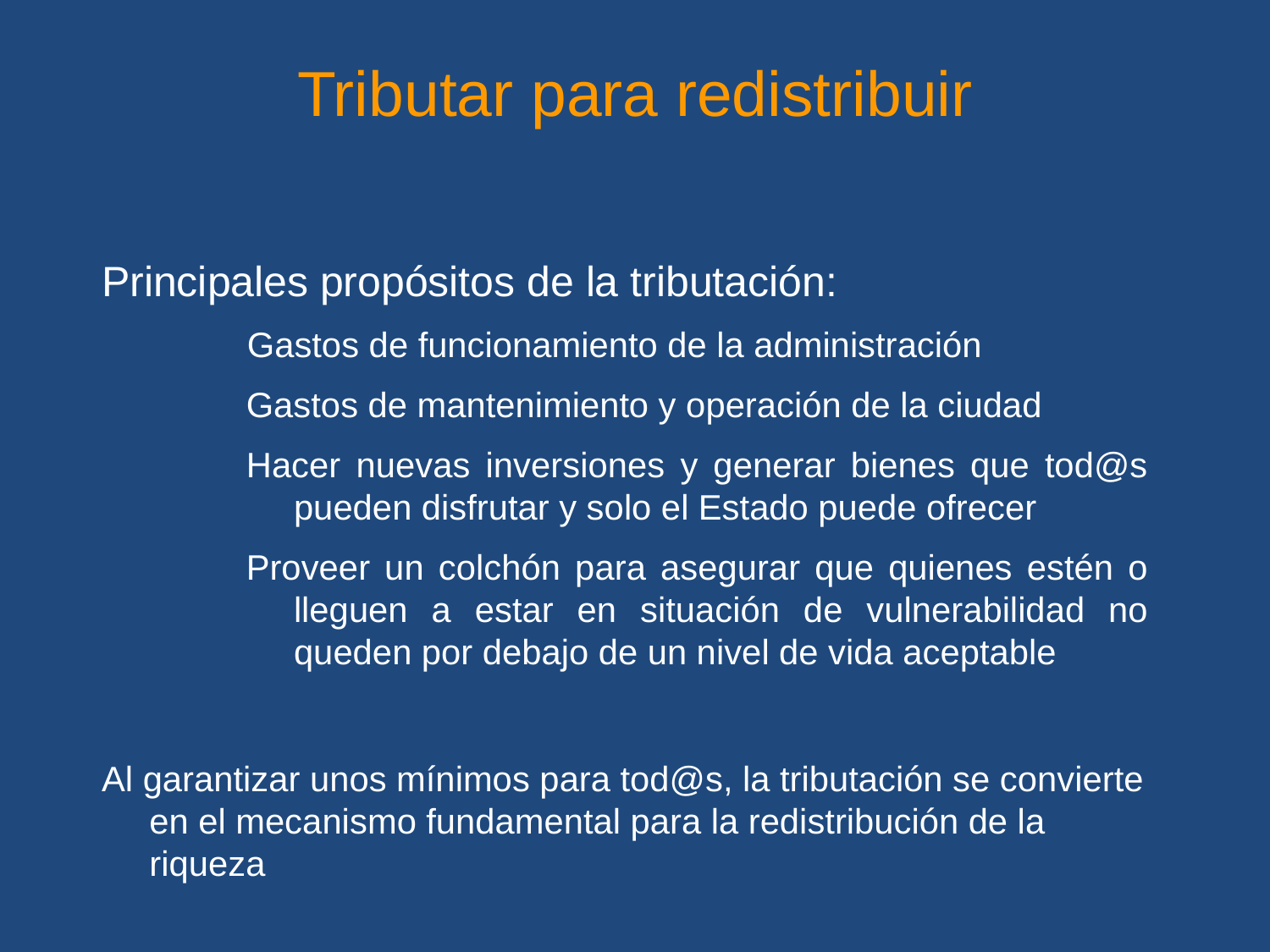

Tributar para redistribuir
Principales propósitos de la tributación:
	  Gastos de funcionamiento de la administración
Gastos de mantenimiento y operación de la ciudad
Hacer nuevas inversiones y generar bienes que tod@s pueden disfrutar y solo el Estado puede ofrecer
Proveer un colchón para asegurar que quienes estén o lleguen a estar en situación de vulnerabilidad no queden por debajo de un nivel de vida aceptable

Al garantizar unos mínimos para tod@s, la tributación se convierte en el mecanismo fundamental para la redistribución de la riqueza